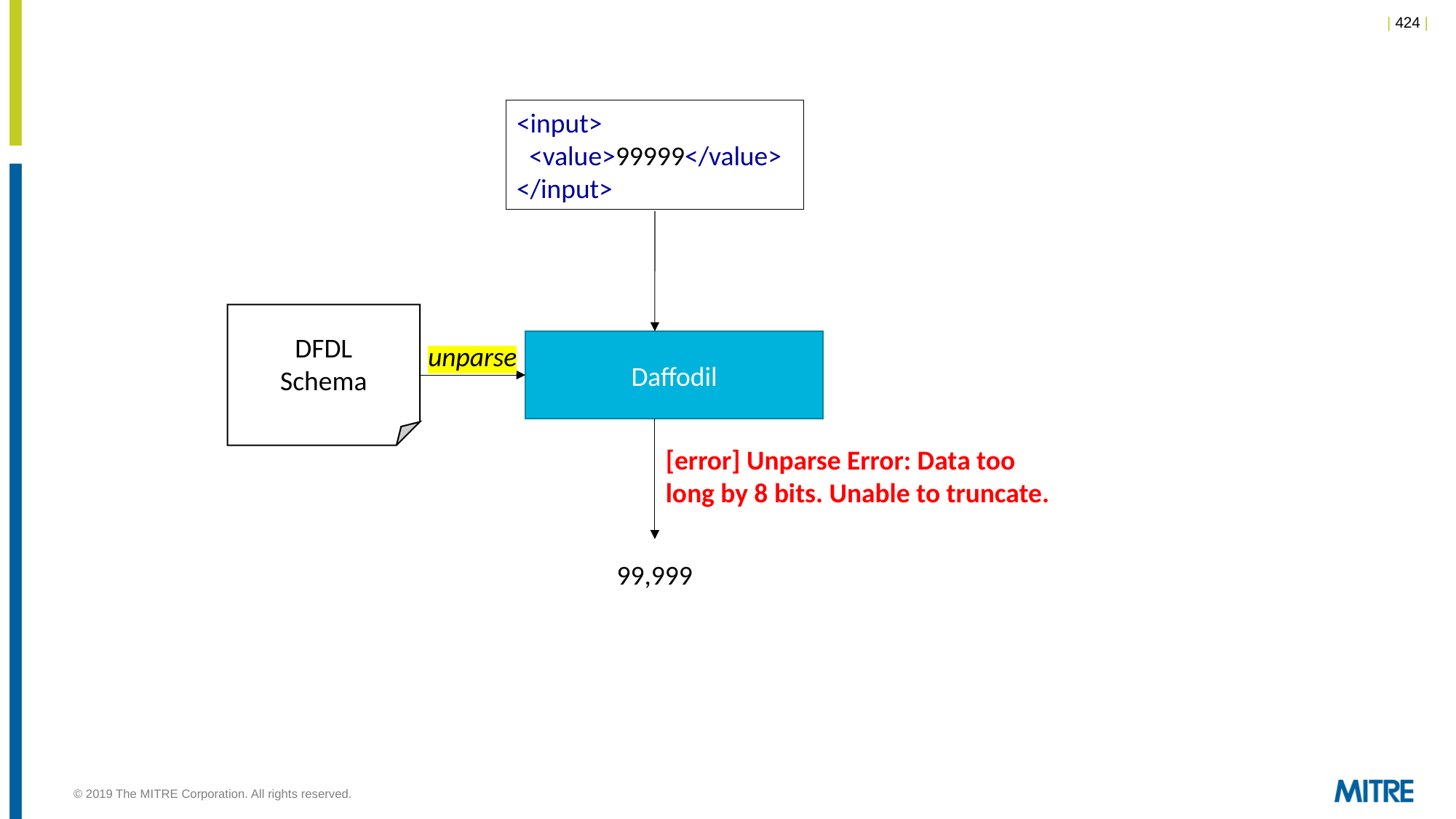

<input>
  <value>99999</value>
</input>
DFDL
Schema
Daffodil
unparse
[error] Unparse Error: Data too long by 8 bits. Unable to truncate.
99,999
© 2019 The MITRE Corporation. All rights reserved.